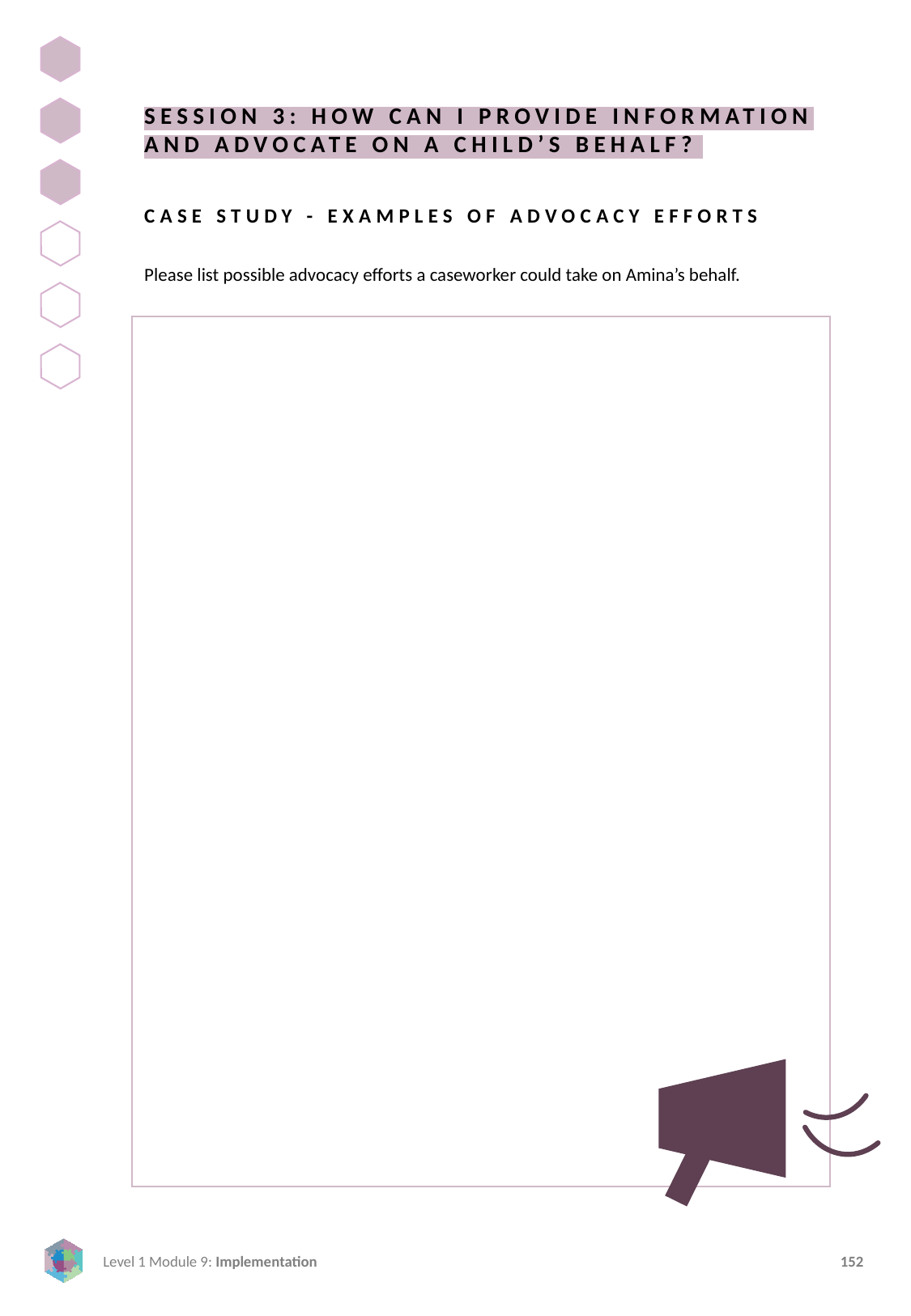

SESSION 3: HOW CAN I PROVIDE INFORMATION AND ADVOCATE ON A CHILD’S BEHALF?

CASE STUDY - EXAMPLES OF ADVOCACY EFFORTS

Please list possible advocacy efforts a caseworker could take on Amina’s behalf.